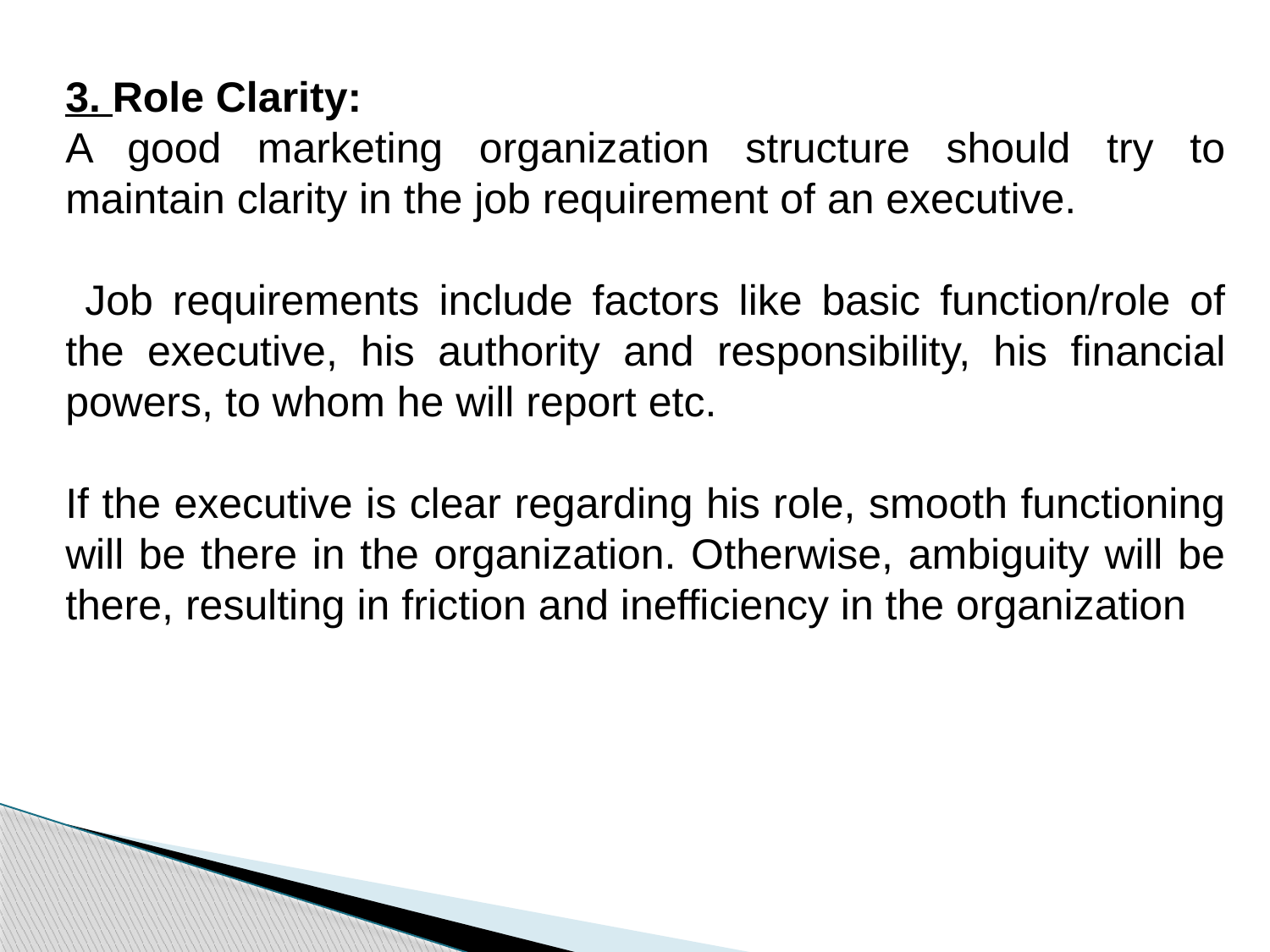

3. Role Clarity:
A good marketing organization structure should try to maintain clarity in the job requirement of an executive.

 Job requirements include factors like basic function/role of the executive, his authority and res­ponsibility, his financial powers, to whom he will report etc.

If the executive is clear regarding his role, smooth functioning will be there in the organization. Otherwise, ambiguity will be there, resulting in fric­tion and inefficiency in the organization